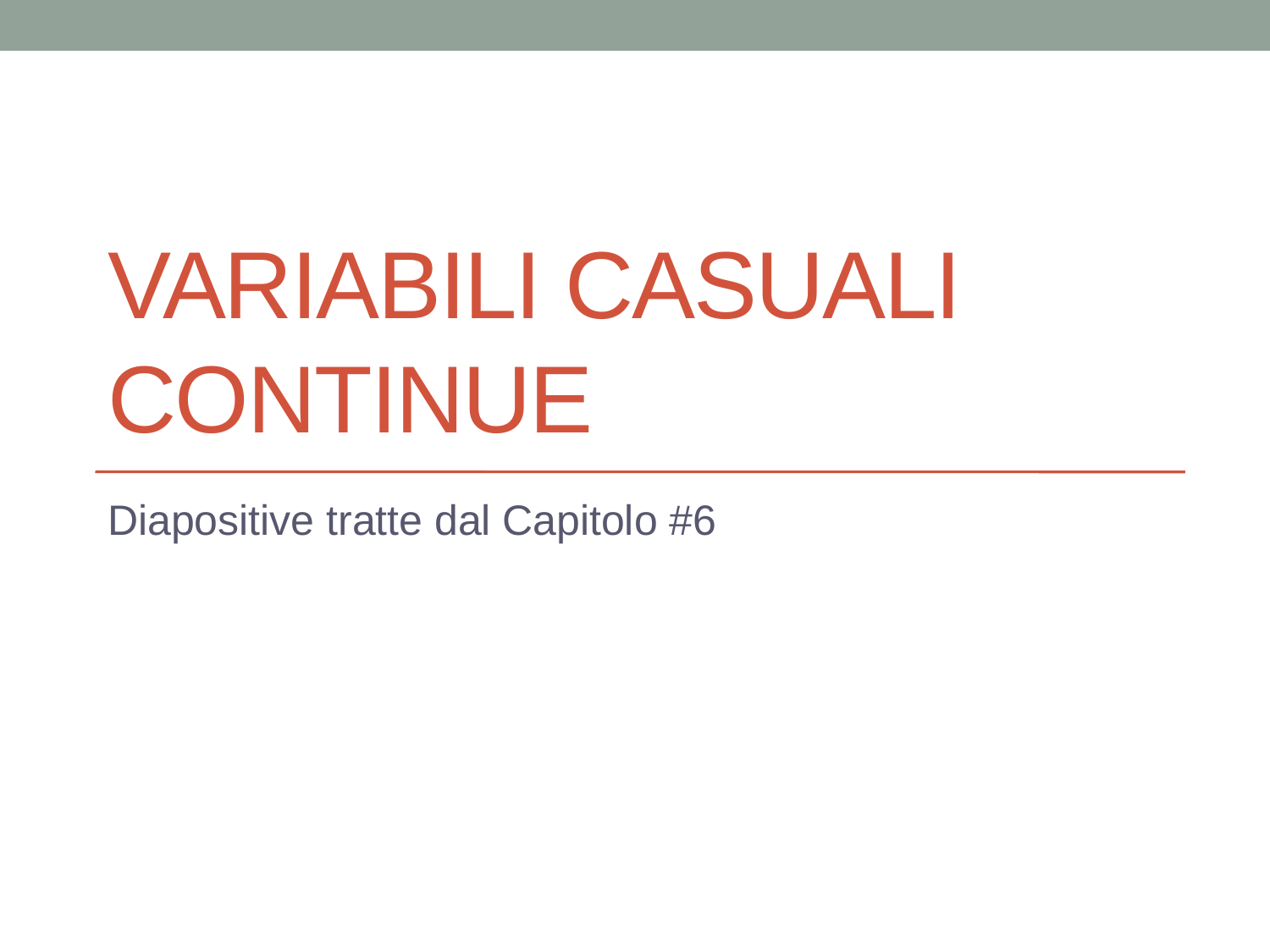

# Variabili Casuali continue
Diapositive tratte dal Capitolo #6